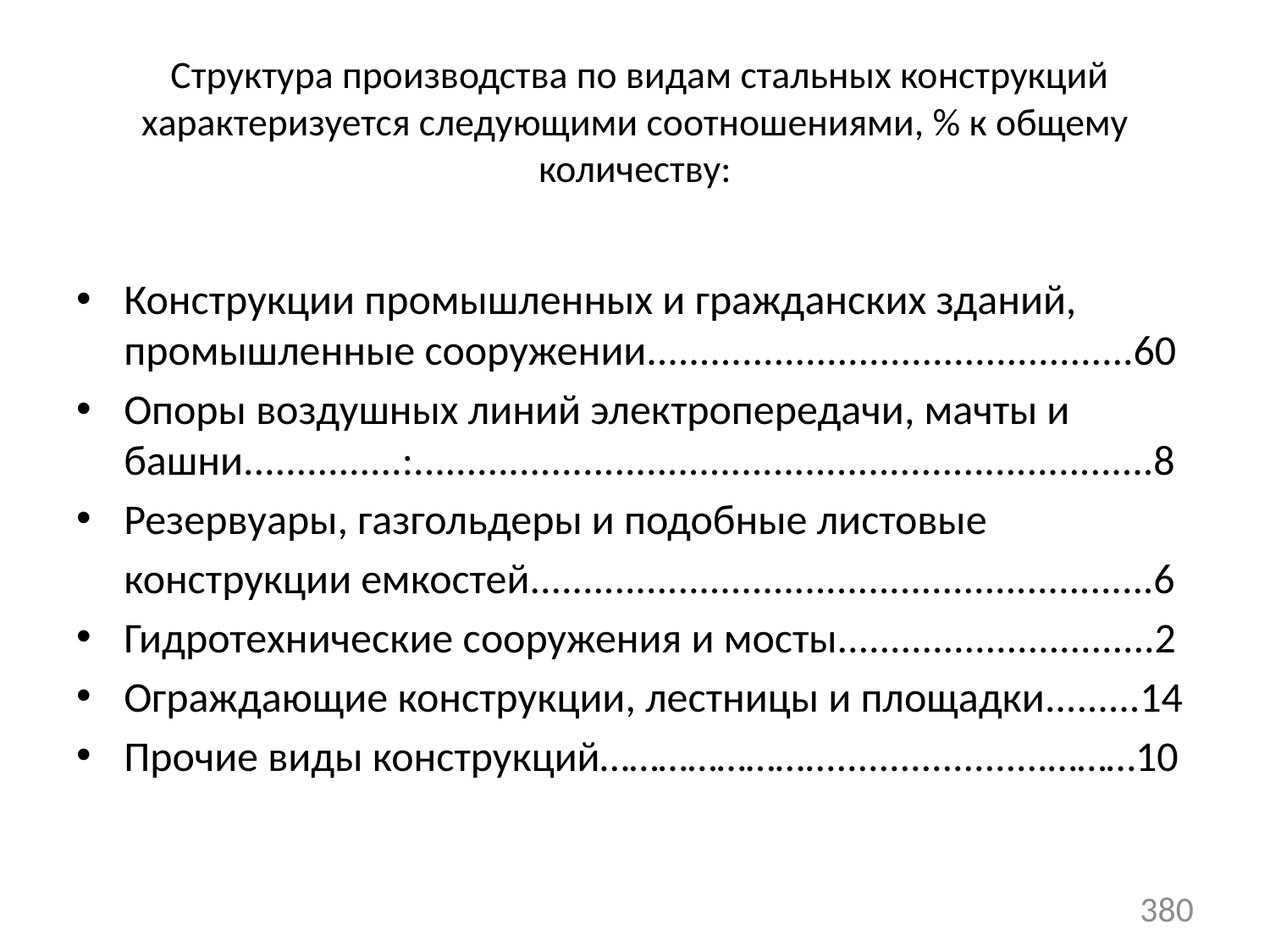

Структура производства по видам стальных конструкций характеризуется следующими соотношениями, % к общему количеству:
Конструкции промышленных и гражданских зданий, промышленные сооружении..............................................60
Опоры воздушных линий электропередачи, мачты и башни...............:......................................................................8
Резервуары, газгольдеры и подобные листовые
     конструкции емкостей...........................................................6
Гидротехнические сооружения и мосты..............................2
Ограждающие конструкции, лестницы и площадки.........14
Прочие виды конструкций………………….......................………10
380